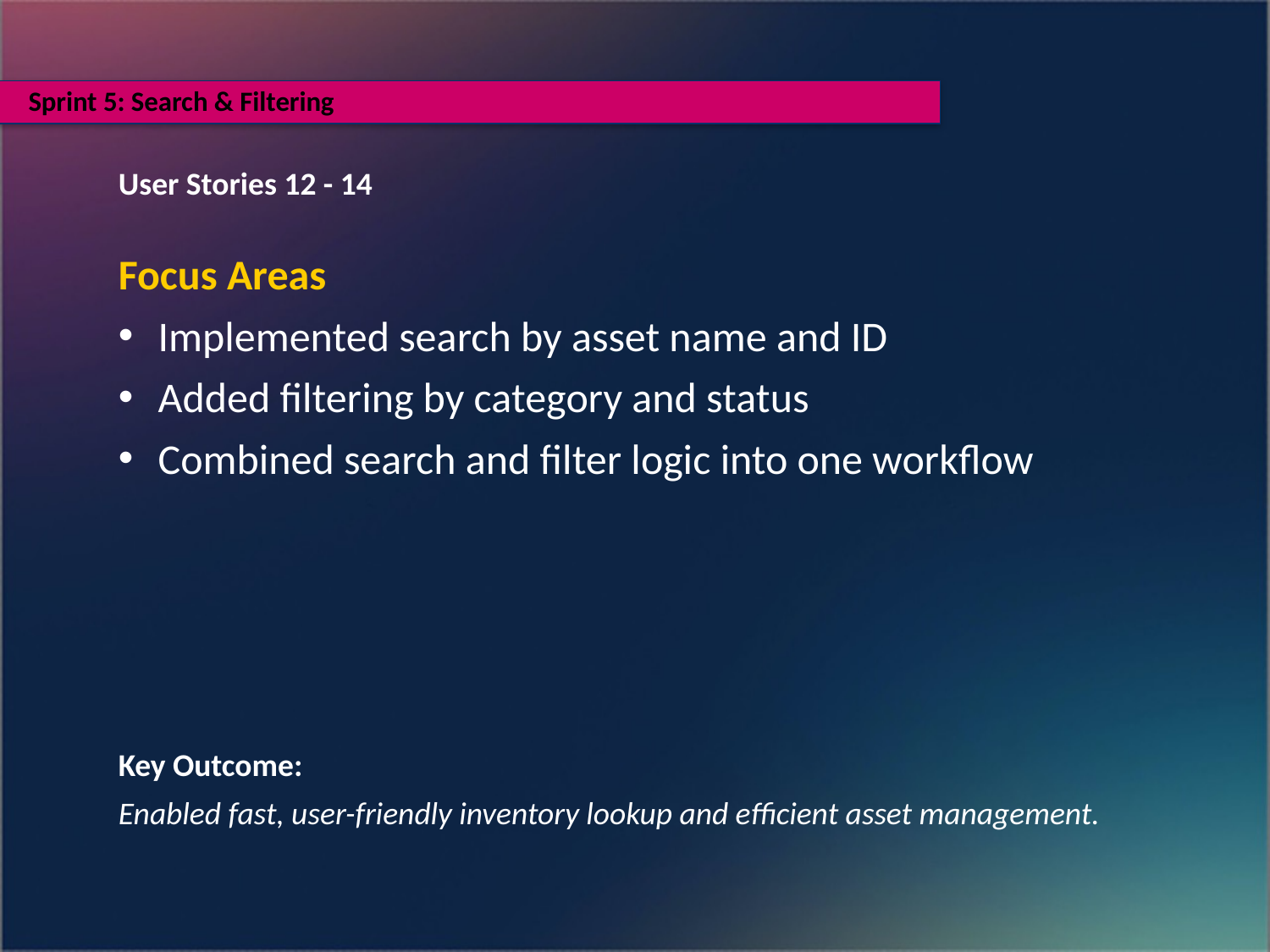

Sprint 5: Search & Filtering

User Stories 12 - 14
Focus Areas
Implemented search by asset name and ID
Added filtering by category and status
Combined search and filter logic into one workflow
Key Outcome:
Enabled fast, user-friendly inventory lookup and efficient asset management.